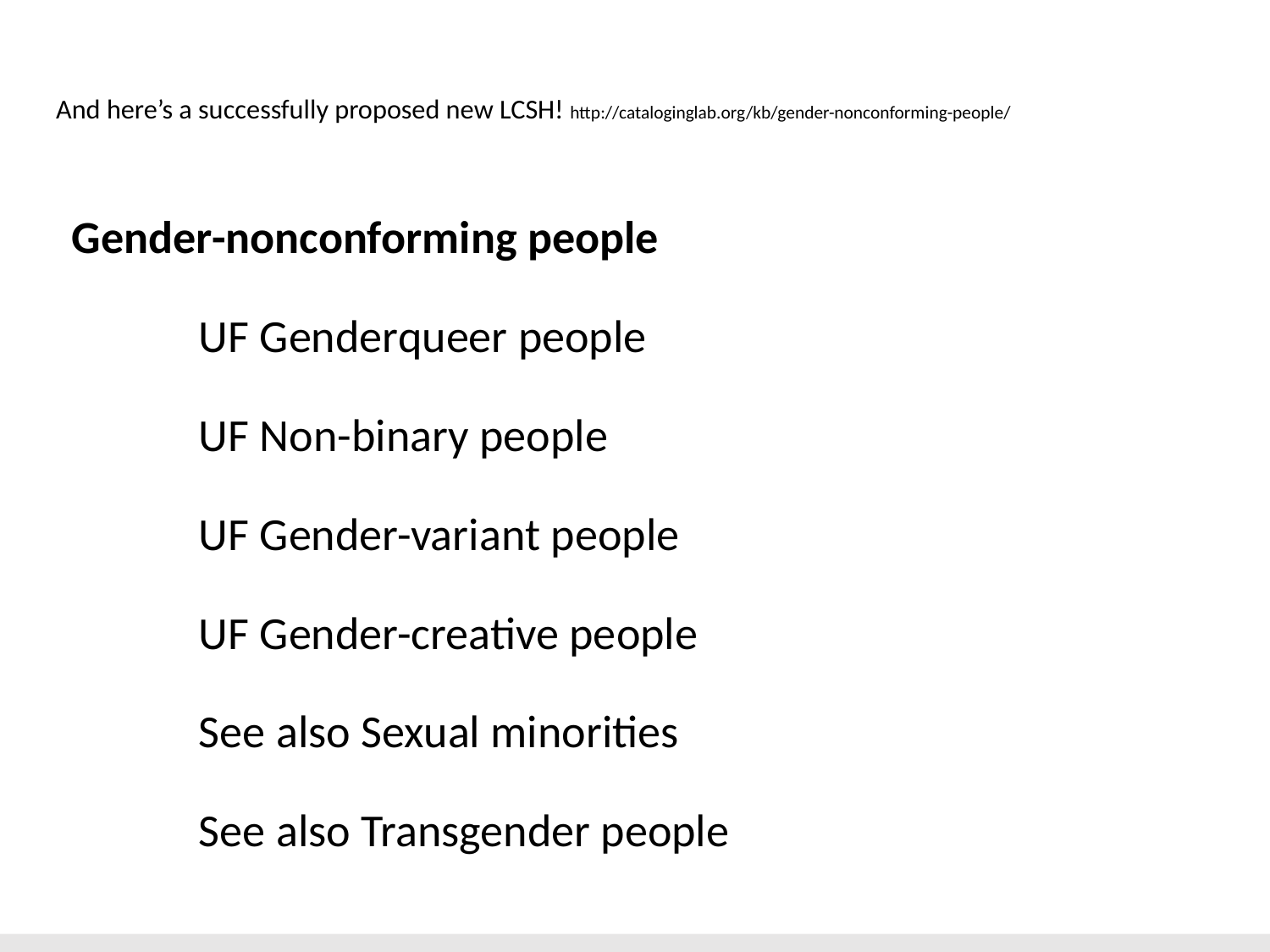

# And here’s a successfully proposed new LCSH! http://cataloginglab.org/kb/gender-nonconforming-people/
Gender-nonconforming people

	UF Genderqueer people

	UF Non-binary people

	UF Gender-variant people

	UF Gender-creative people

	See also Sexual minorities

	See also Transgender people